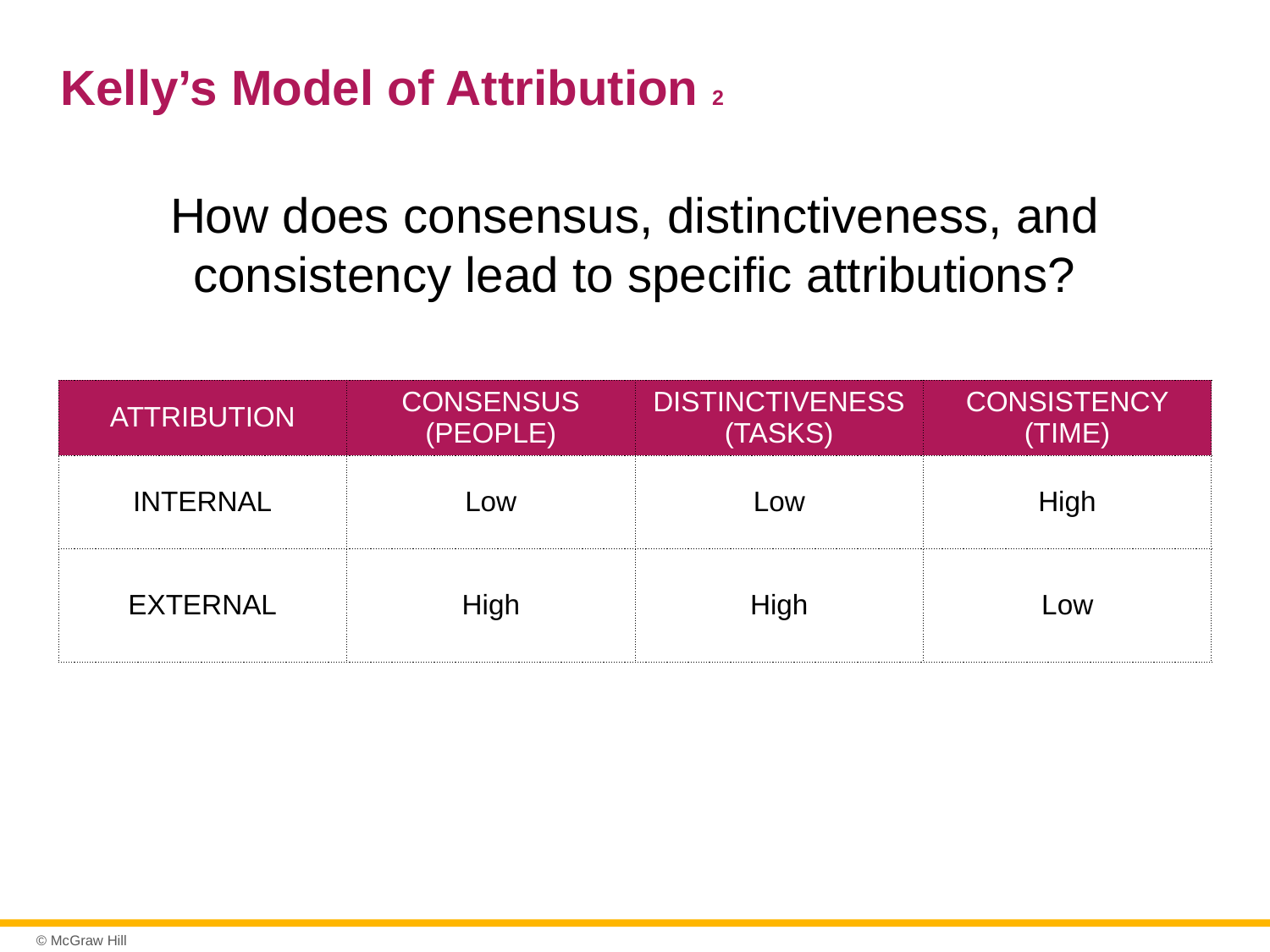

# Kelly’s Model of Attribution 2
How does consensus, distinctiveness, and consistency lead to specific attributions?

| ATTRIBUTION | CONSENSUS (PEOPLE) | DISTINCTIVENESS (TASKS) | CONSISTENCY (TIME) |
| --- | --- | --- | --- |
| INTERNAL | Low | Low | High |
| EXTERNAL | High | High | Low |